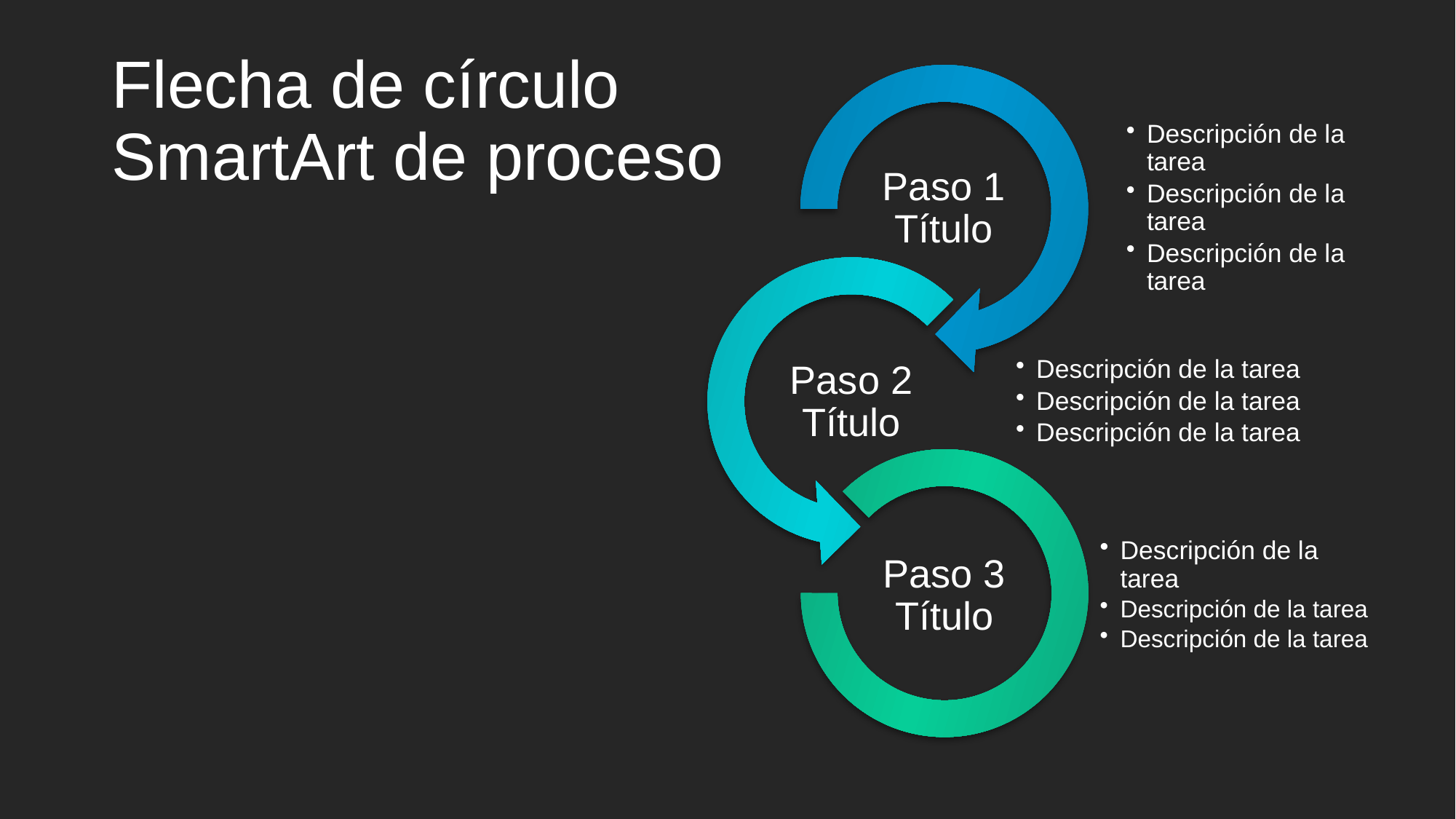

Descripción de la tarea
Descripción de la tarea
Descripción de la tarea
Paso 1
Título
Descripción de la tarea
Descripción de la tarea
Descripción de la tarea
Paso 2
Título
Descripción de la tarea
Descripción de la tarea
Descripción de la tarea
Paso 3
Título
# Flecha de círculo SmartArt de proceso